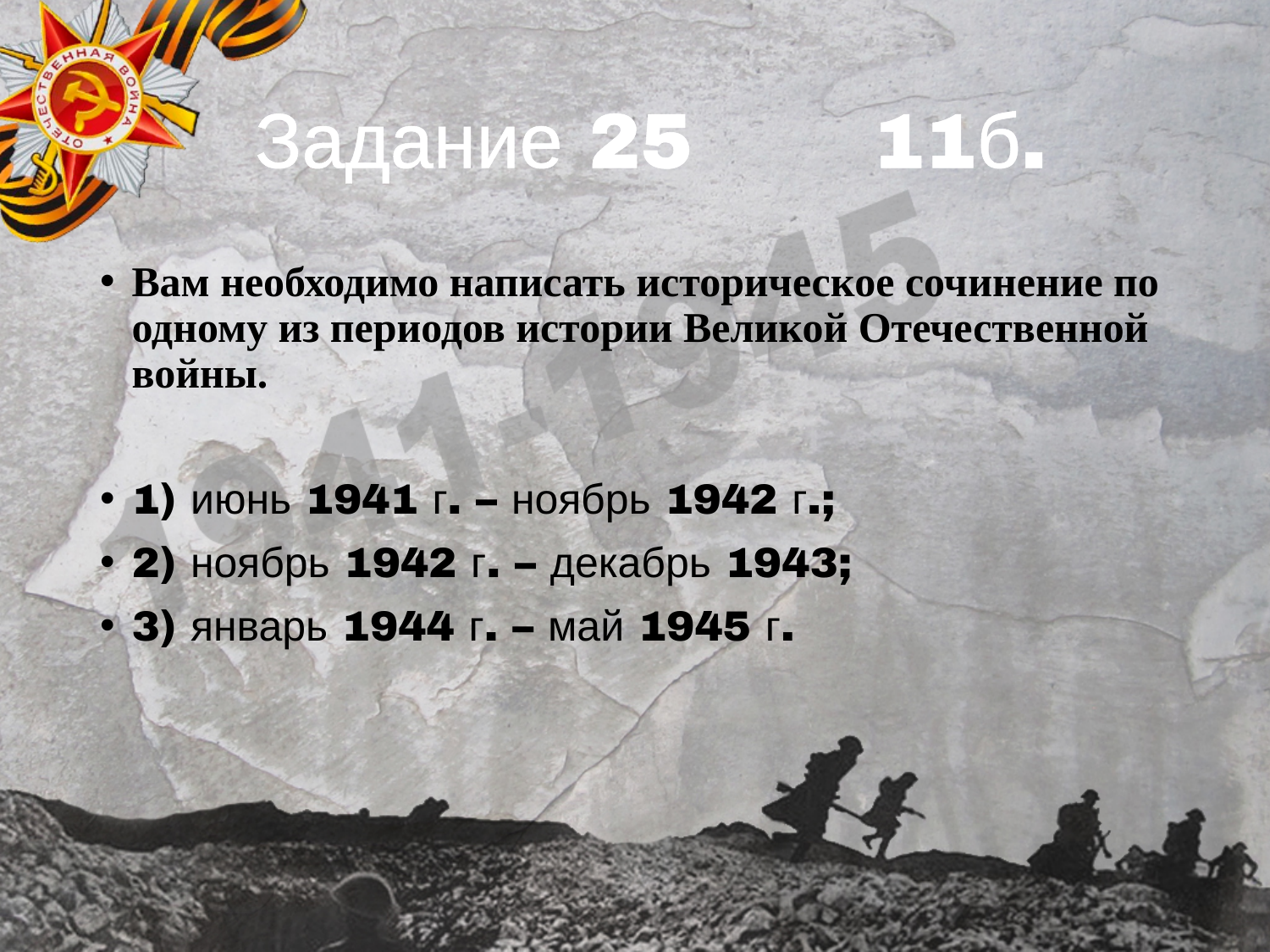

# Задание 25       11б.
Вам необходимо написать историческое сочинение по одному из периодов истории Великой Отечественной войны.

1) июнь 1941 г. – ноябрь 1942 г.;
2) ноябрь 1942 г. – декабрь 1943;
3) январь 1944 г. – май 1945 г.